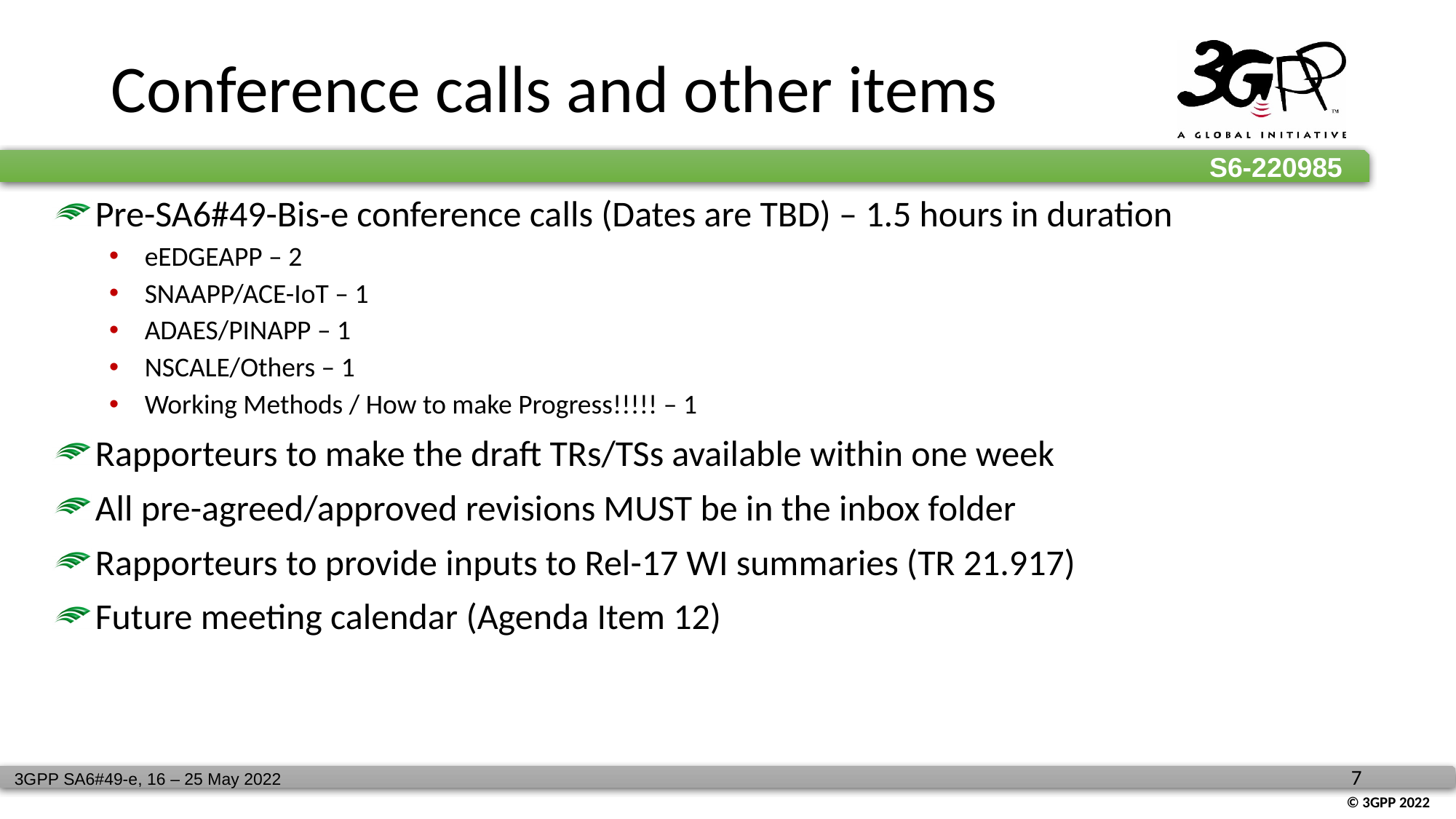

# Conference calls and other items
Pre-SA6#49-Bis-e conference calls (Dates are TBD) – 1.5 hours in duration
eEDGEAPP – 2
SNAAPP/ACE-IoT – 1
ADAES/PINAPP – 1
NSCALE/Others – 1
Working Methods / How to make Progress!!!!! – 1
Rapporteurs to make the draft TRs/TSs available within one week
All pre-agreed/approved revisions MUST be in the inbox folder
Rapporteurs to provide inputs to Rel-17 WI summaries (TR 21.917)
Future meeting calendar (Agenda Item 12)